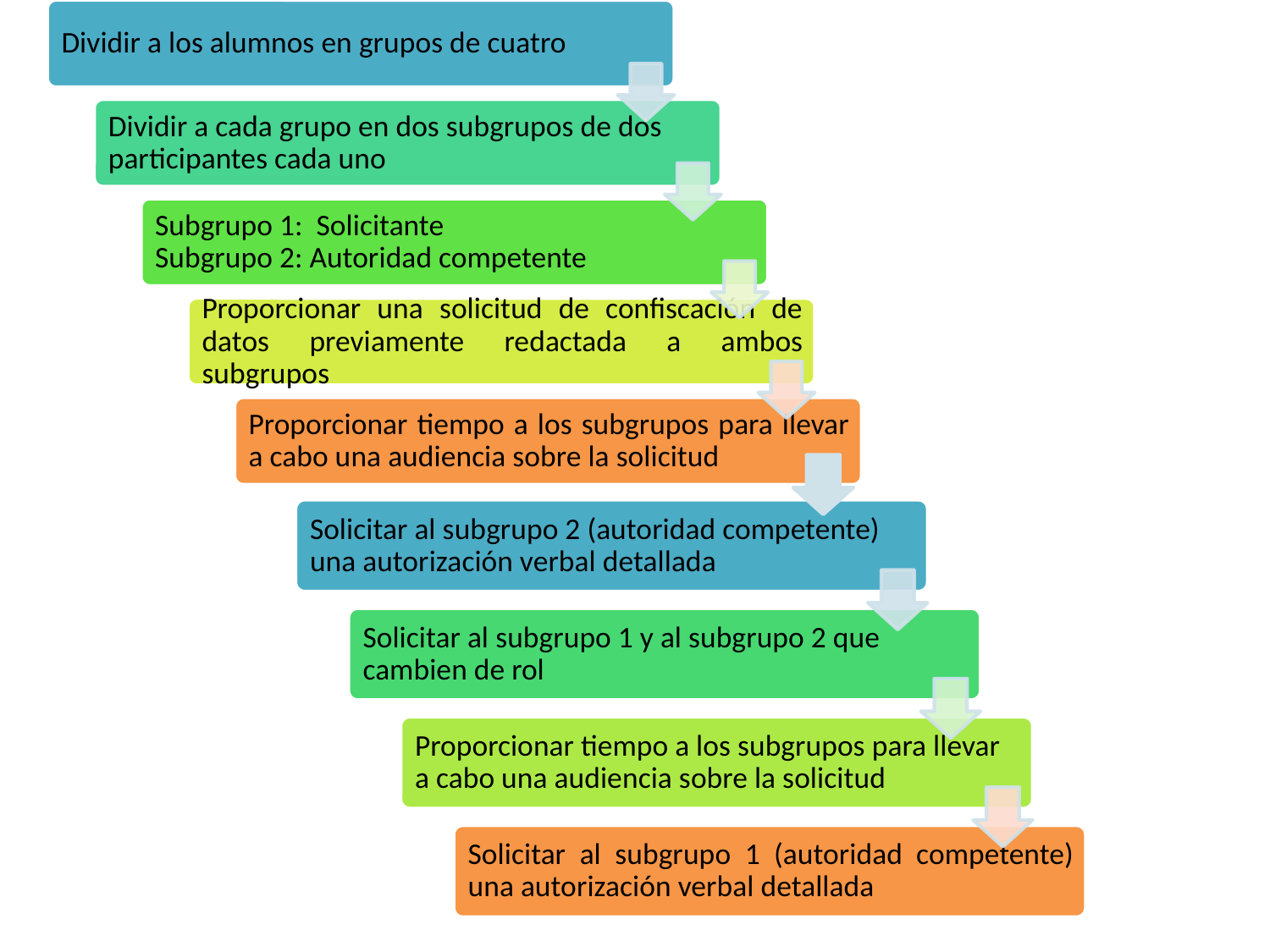

Dividir a los alumnos en grupos de cuatro
Dividir a cada grupo en dos subgrupos de dos participantes cada uno
Subgrupo 1:  Solicitante
Subgrupo 2: Autoridad competente
Proporcionar una solicitud de confiscación de datos previamente redactada a ambos subgrupos
Proporcionar tiempo a los subgrupos para llevar a cabo una audiencia sobre la solicitud

Solicitar al subgrupo 2 (autoridad competente) una autorización verbal detallada
Solicitar al subgrupo 1 y al subgrupo 2 que cambien de rol
Proporcionar tiempo a los subgrupos para llevar a cabo una audiencia sobre la solicitud
Solicitar al subgrupo 1 (autoridad competente) una autorización verbal detallada